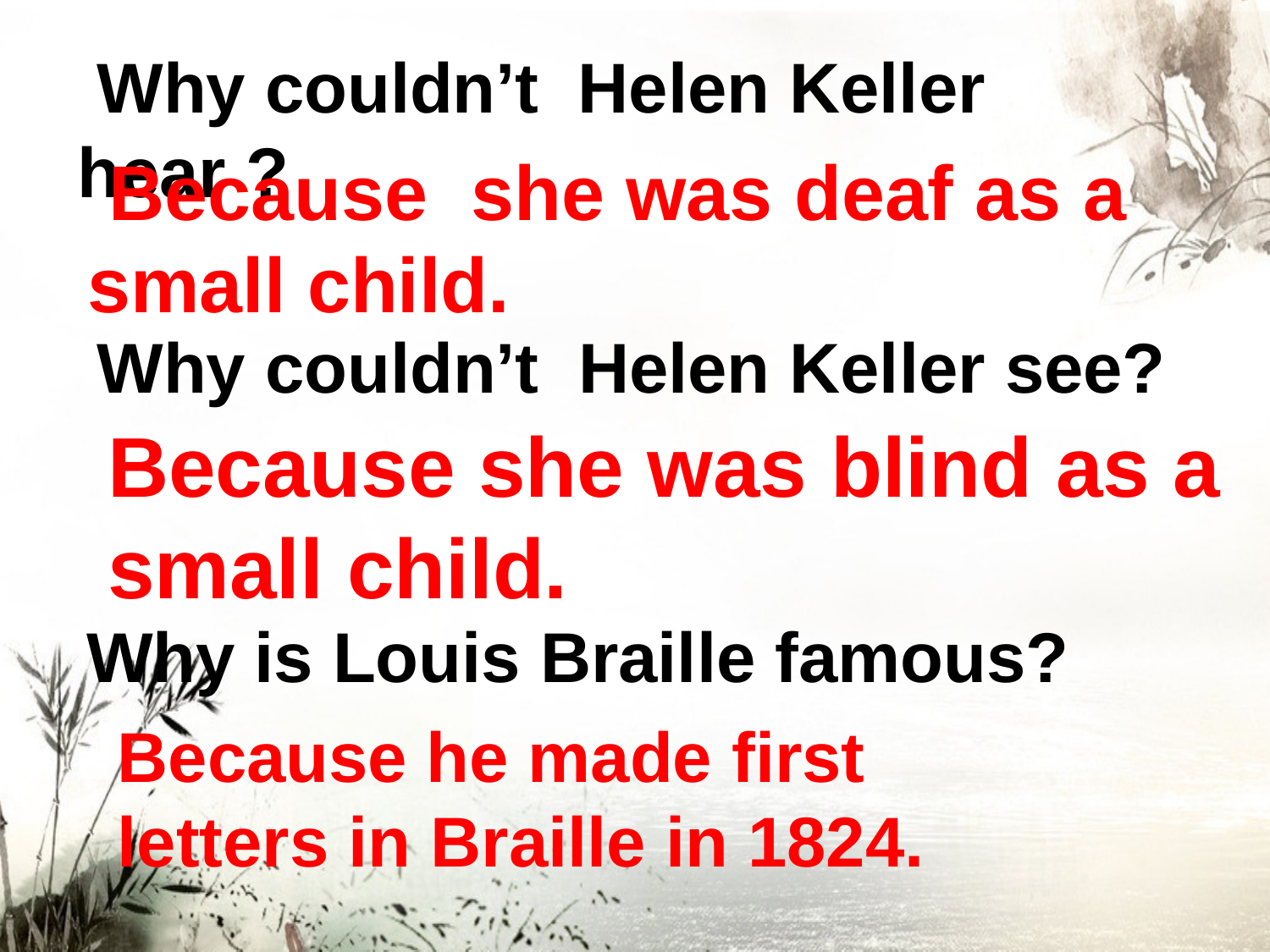

Why couldn’t  Helen Keller hear ?
 Because  she was deaf as a small child.

 Why couldn’t  Helen Keller see?
Because she was blind as a small child.

 Why is Louis Braille famous?
Because he made first letters in Braille in 1824.